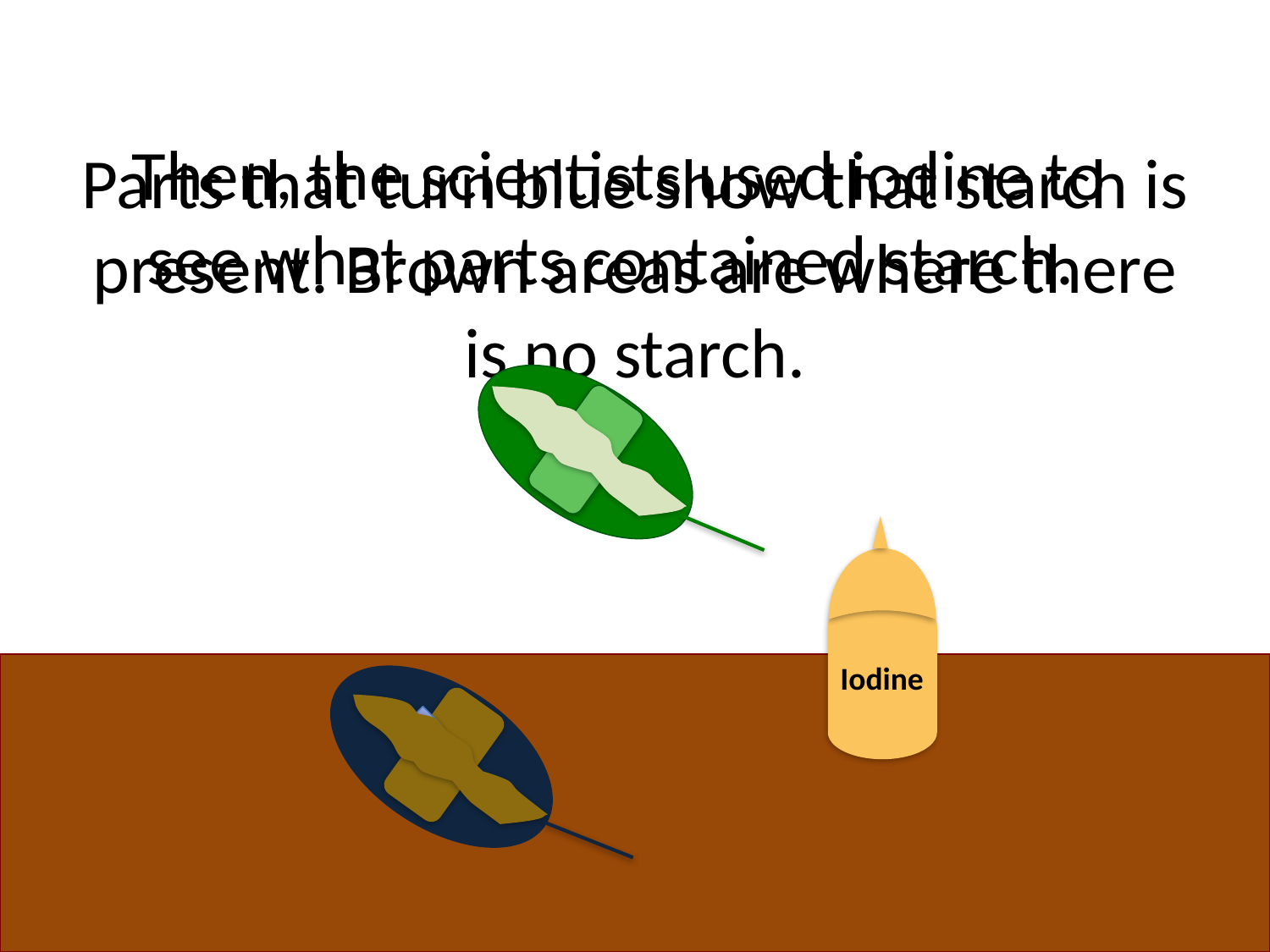

Then, the scientists used iodine to see what parts contained starch.
Parts that turn blue show that starch is present. Brown areas are where there is no starch.

Iodine